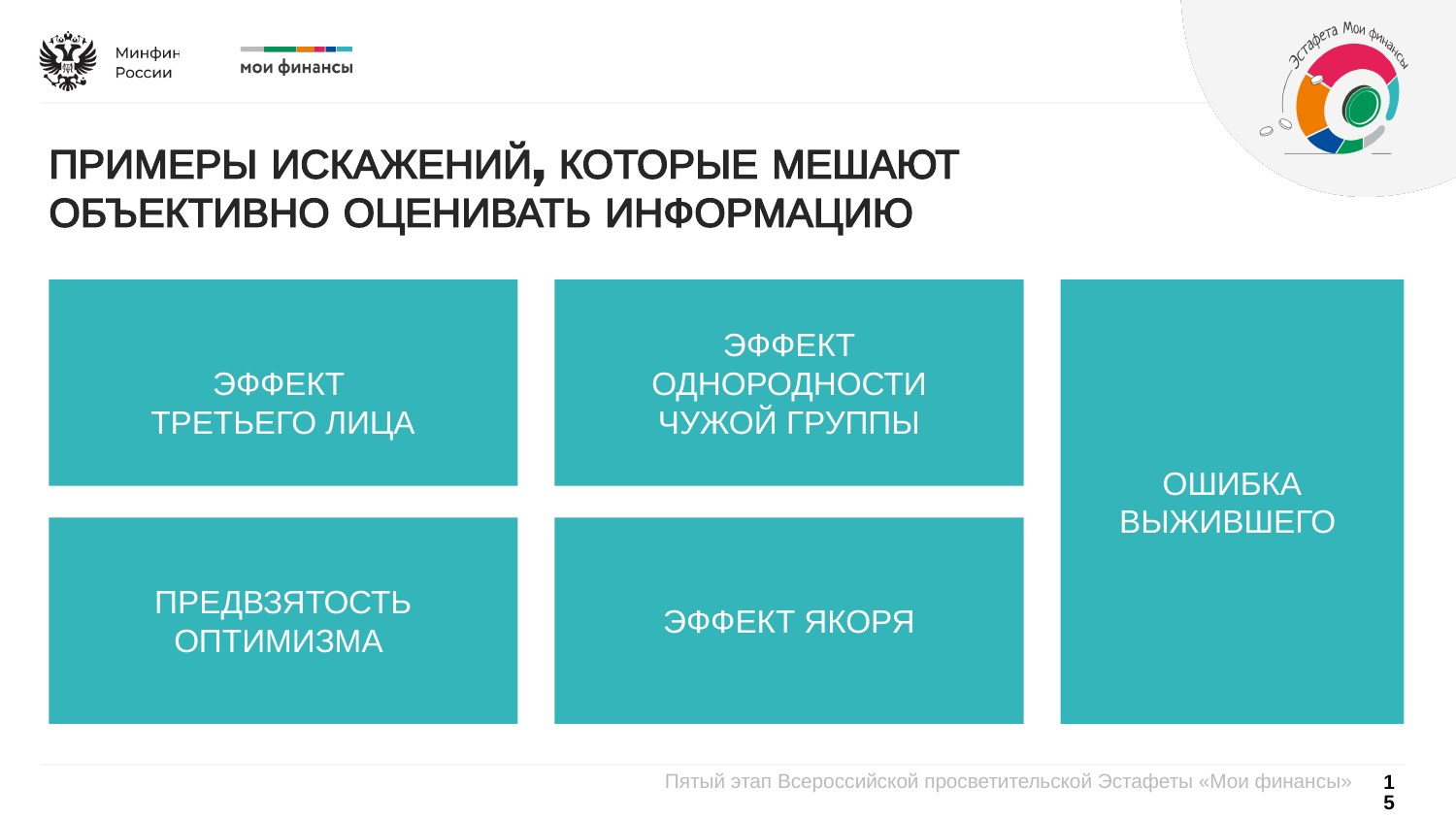

ПРИМЕРЫ ИСКАЖЕНИЙ, КОТОРЫЕ МЕШАЮТ ОБЪЕКТИВНО ОЦЕНИВАТЬ ИНФОРМАЦИЮ

ЭФФЕКТ ОДНОРОДНОСТИ ЧУЖОЙ ГРУППЫ
ЭФФЕКТ
ТРЕТЬЕГО ЛИЦА
ОШИБКА ВЫЖИВШЕГО

ПРЕДВЗЯТОСТЬ ОПТИМИЗМА
ЭФФЕКТ ЯКОРЯ
15